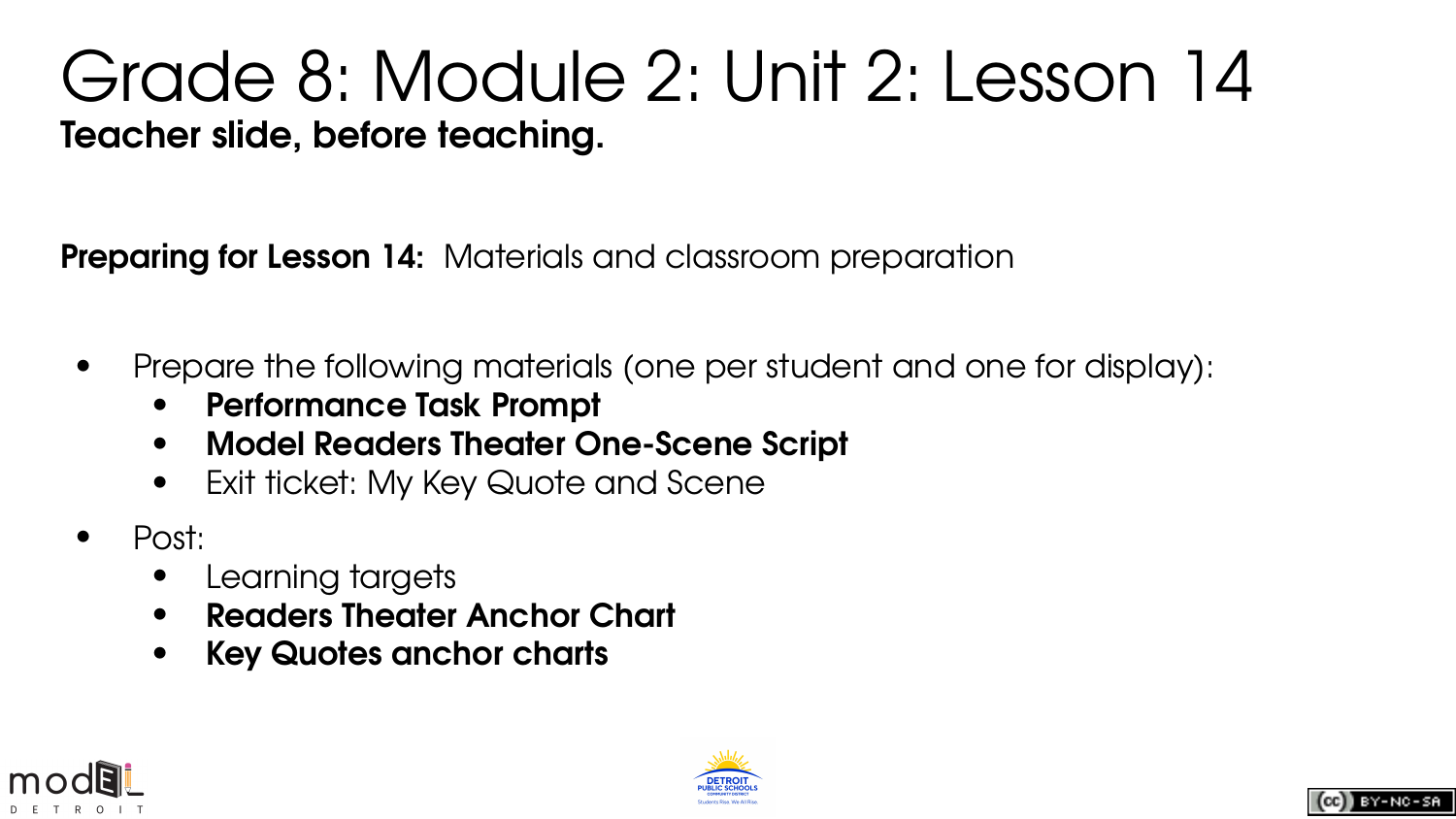

# Grade 8: Module 2: Unit 2: Lesson 14
Teacher slide, before teaching.
Preparing for Lesson 14:  Materials and classroom preparation

Prepare the following materials (one per student and one for display):
Performance Task Prompt
Model Readers Theater One-Scene Script
Exit ticket: My Key Quote and Scene
Post:
Learning targets
Readers Theater Anchor Chart
Key Quotes anchor charts